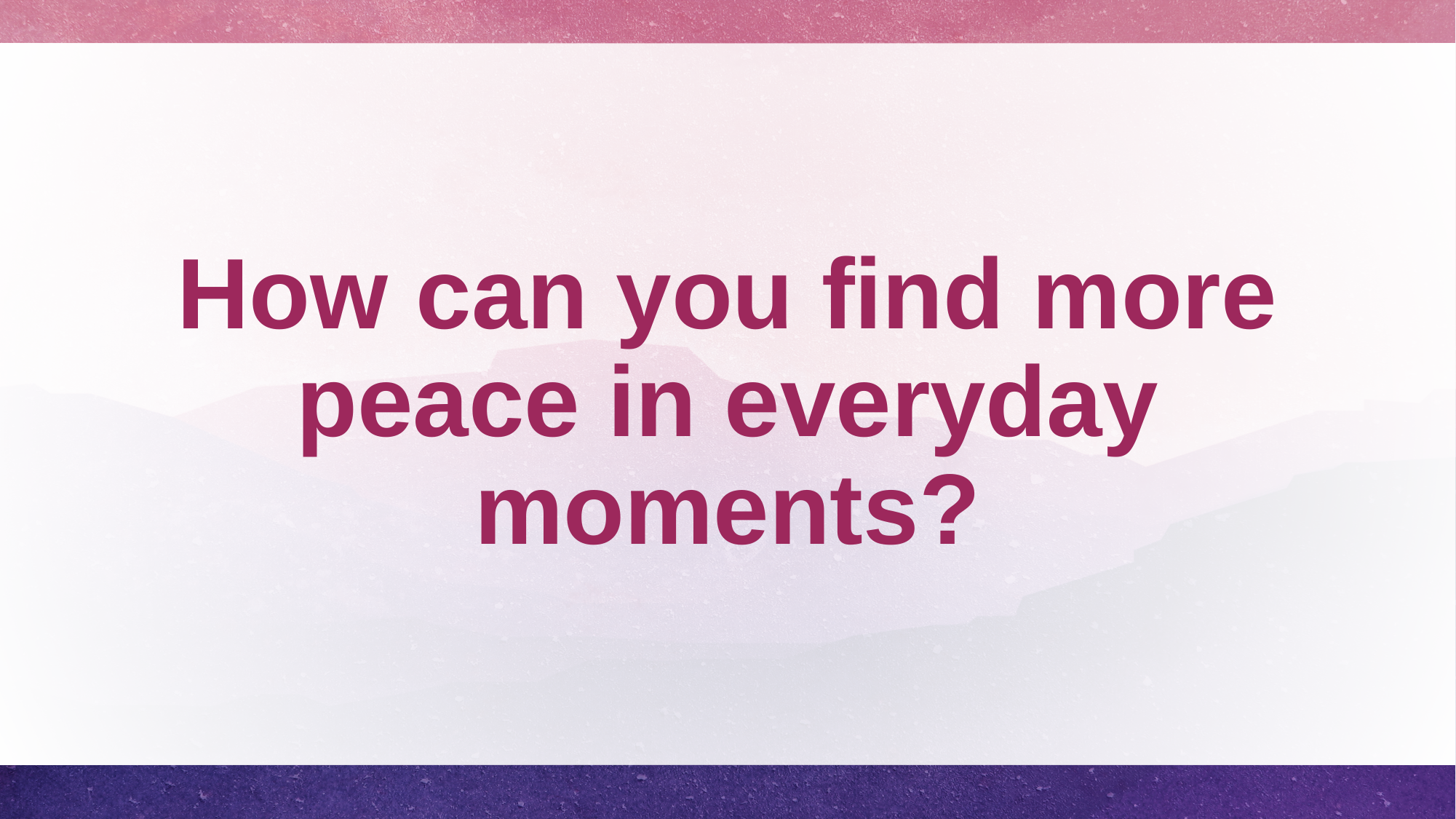

# How can you find more peace in everyday moments?